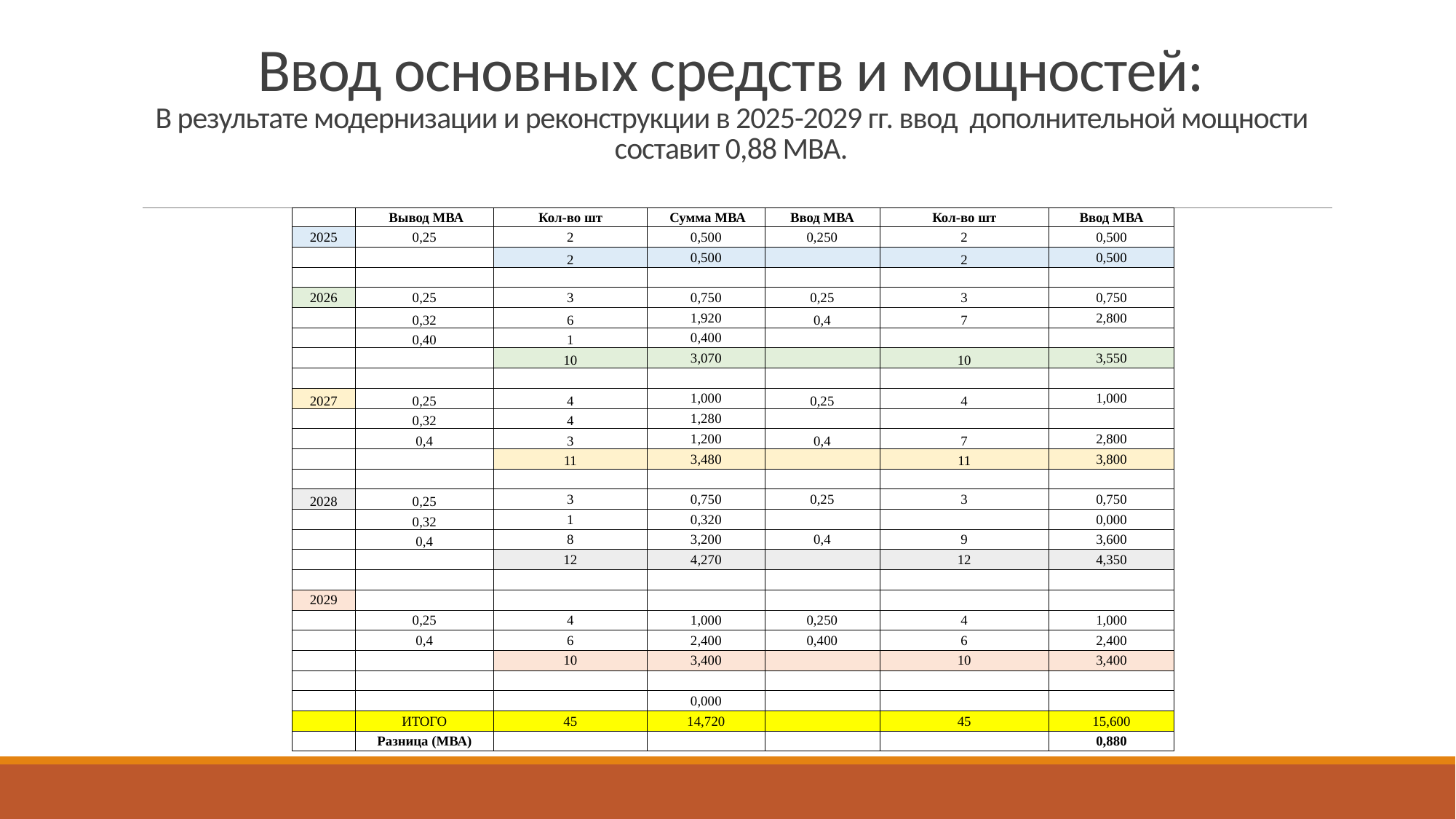

# Ввод основных средств и мощностей: В результате модернизации и реконструкции в 2025-2029 гг. ввод  дополнительной мощности составит 0,88 МВА.
|  | Вывод МВА | Кол-во шт | Сумма МВА | Ввод МВА | Кол-во шт | Ввод МВА |
| --- | --- | --- | --- | --- | --- | --- |
| 2025 | 0,25 | 2 | 0,500 | 0,250 | 2 | 0,500 |
|  |  | 2 | 0,500 |  | 2 | 0,500 |
|  |  |  |  |  |  |  |
| 2026 | 0,25 | 3 | 0,750 | 0,25 | 3 | 0,750 |
|  | 0,32 | 6 | 1,920 | 0,4 | 7 | 2,800 |
|  | 0,40 | 1 | 0,400 |  |  |  |
|  |  | 10 | 3,070 |  | 10 | 3,550 |
|  |  |  |  |  |  |  |
| 2027 | 0,25 | 4 | 1,000 | 0,25 | 4 | 1,000 |
|  | 0,32 | 4 | 1,280 |  |  |  |
|  | 0,4 | 3 | 1,200 | 0,4 | 7 | 2,800 |
|  |  | 11 | 3,480 |  | 11 | 3,800 |
|  |  |  |  |  |  |  |
| 2028 | 0,25 | 3 | 0,750 | 0,25 | 3 | 0,750 |
|  | 0,32 | 1 | 0,320 |  |  | 0,000 |
|  | 0,4 | 8 | 3,200 | 0,4 | 9 | 3,600 |
|  |  | 12 | 4,270 |  | 12 | 4,350 |
|  |  |  |  |  |  |  |
| 2029 |  |  |  |  |  |  |
|  | 0,25 | 4 | 1,000 | 0,250 | 4 | 1,000 |
|  | 0,4 | 6 | 2,400 | 0,400 | 6 | 2,400 |
|  |  | 10 | 3,400 |  | 10 | 3,400 |
|  |  |  |  |  |  |  |
|  |  |  | 0,000 |  |  |  |
|  | ИТОГО | 45 | 14,720 |  | 45 | 15,600 |
|  | Разница (МВА) |  |  |  |  | 0,880 |